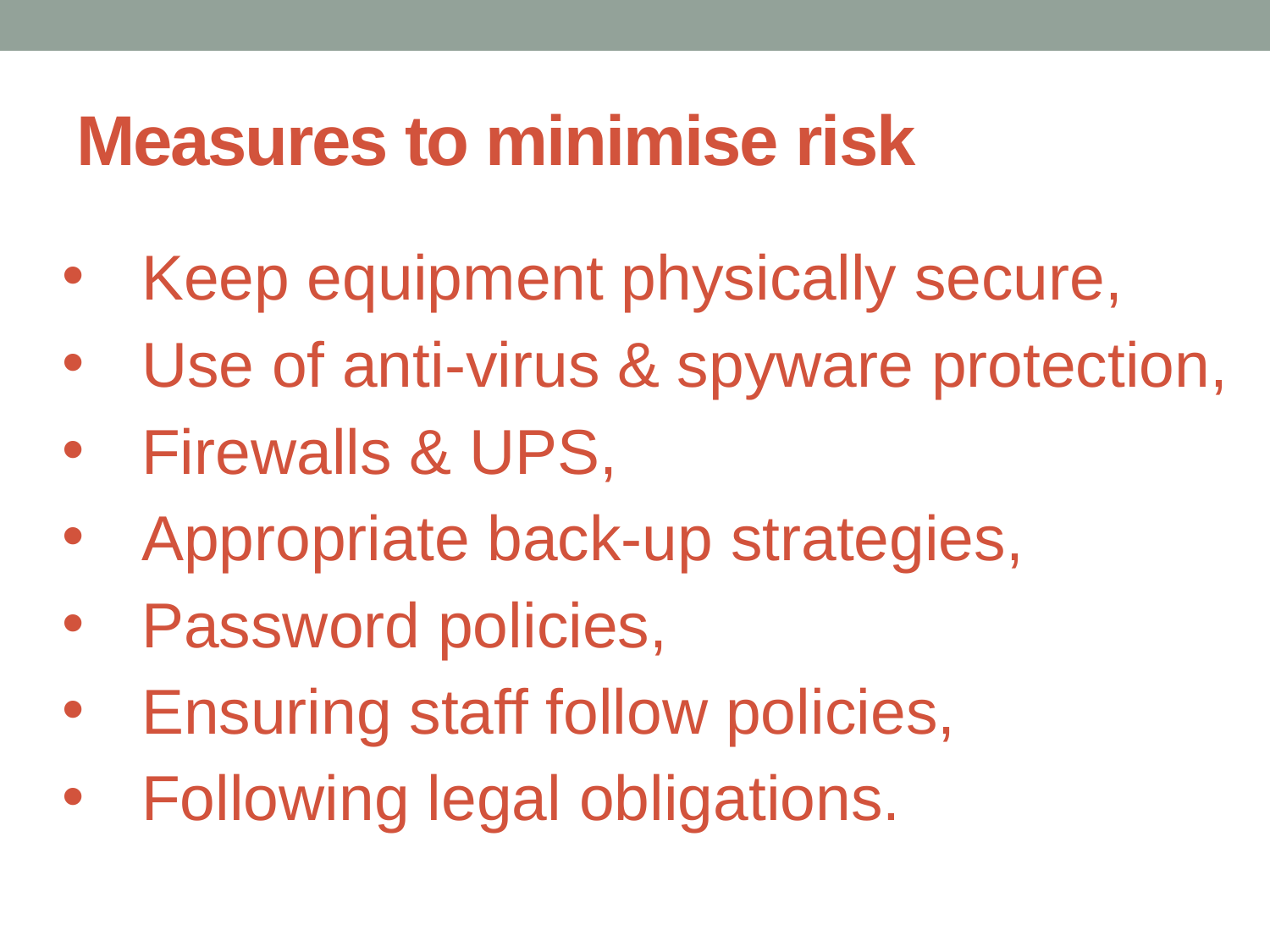

# Measures to minimise risk
Keep equipment physically secure,
Use of anti-virus & spyware protection,
Firewalls & UPS,
Appropriate back-up strategies,
Password policies,
Ensuring staff follow policies,
Following legal obligations.